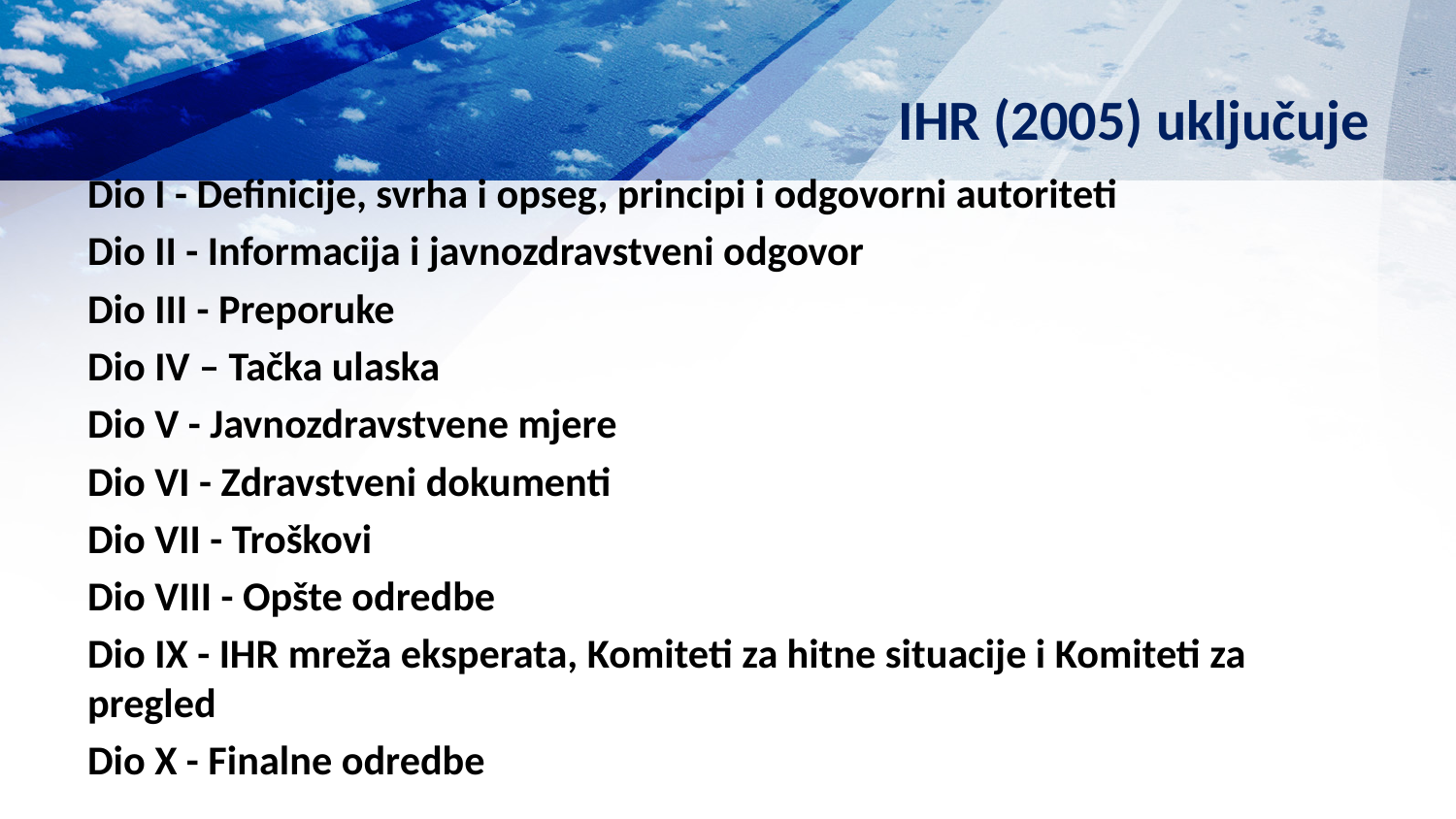

# IHR (2005) uključuje
Dio I - Definicije, svrha i opseg, principi i odgovorni autoriteti
Dio II - Informacija i javnozdravstveni odgovor
Dio III - Preporuke
Dio IV – Tačka ulaska
Dio V - Javnozdravstvene mjere
Dio VI - Zdravstveni dokumenti
Dio VII - Troškovi
Dio VIII - Opšte odredbe
Dio IX - IHR mreža eksperata, Komiteti za hitne situacije i Komiteti za pregled
Dio X - Finalne odredbe